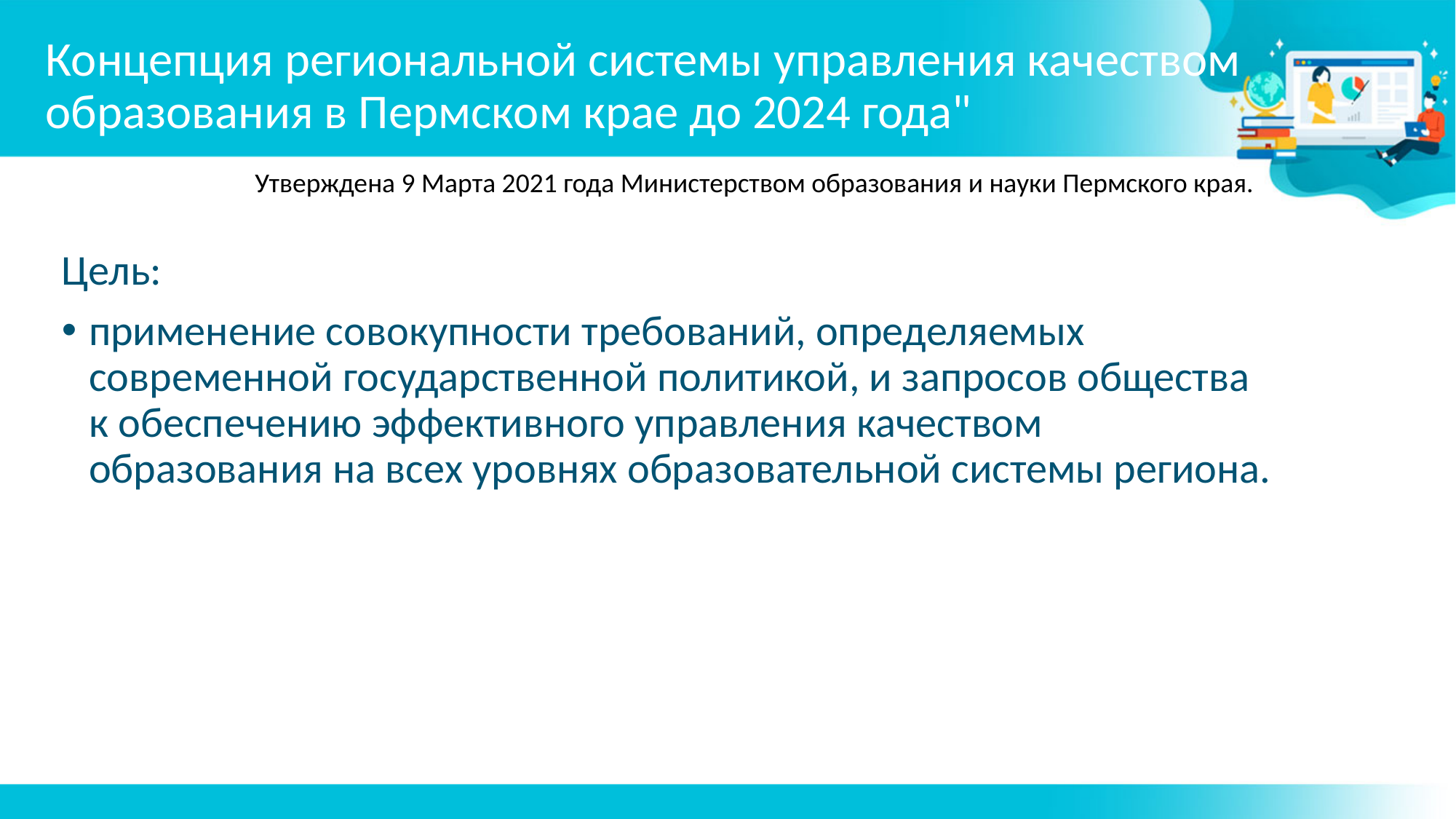

# Концепция региональной системы управления качеством образования в Пермском крае до 2024 года"
Утверждена 9 Марта 2021 года Министерством образования и науки Пермского края.
Цель:
применение совокупности требований, определяемых современной государственной политикой, и запросов общества к обеспечению эффективного управления качеством образования на всех уровнях образовательной системы региона.